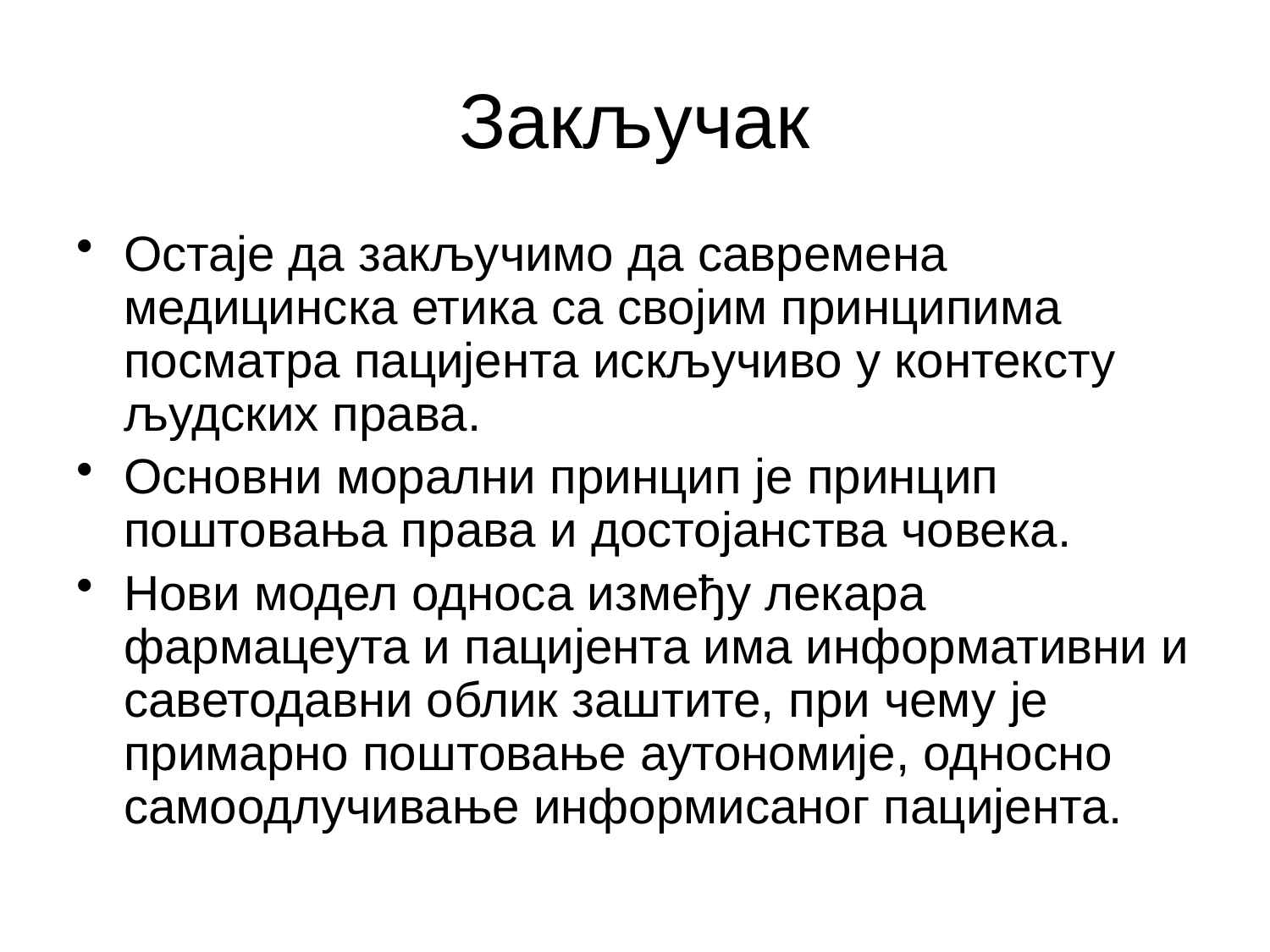

# Закључак
Остаје да закључимо да савремена медицинска етика са својим принципима посматра пацијента искључиво у контексту људских права.
Основни морални принцип је принцип поштовања права и достојанства човека.
Нови модел односа између лекара фармацеута и пацијента има информативни и саветодавни облик заштите, при чему је примарно поштовање аутономије, односно самоодлучивање информисаног пацијента.